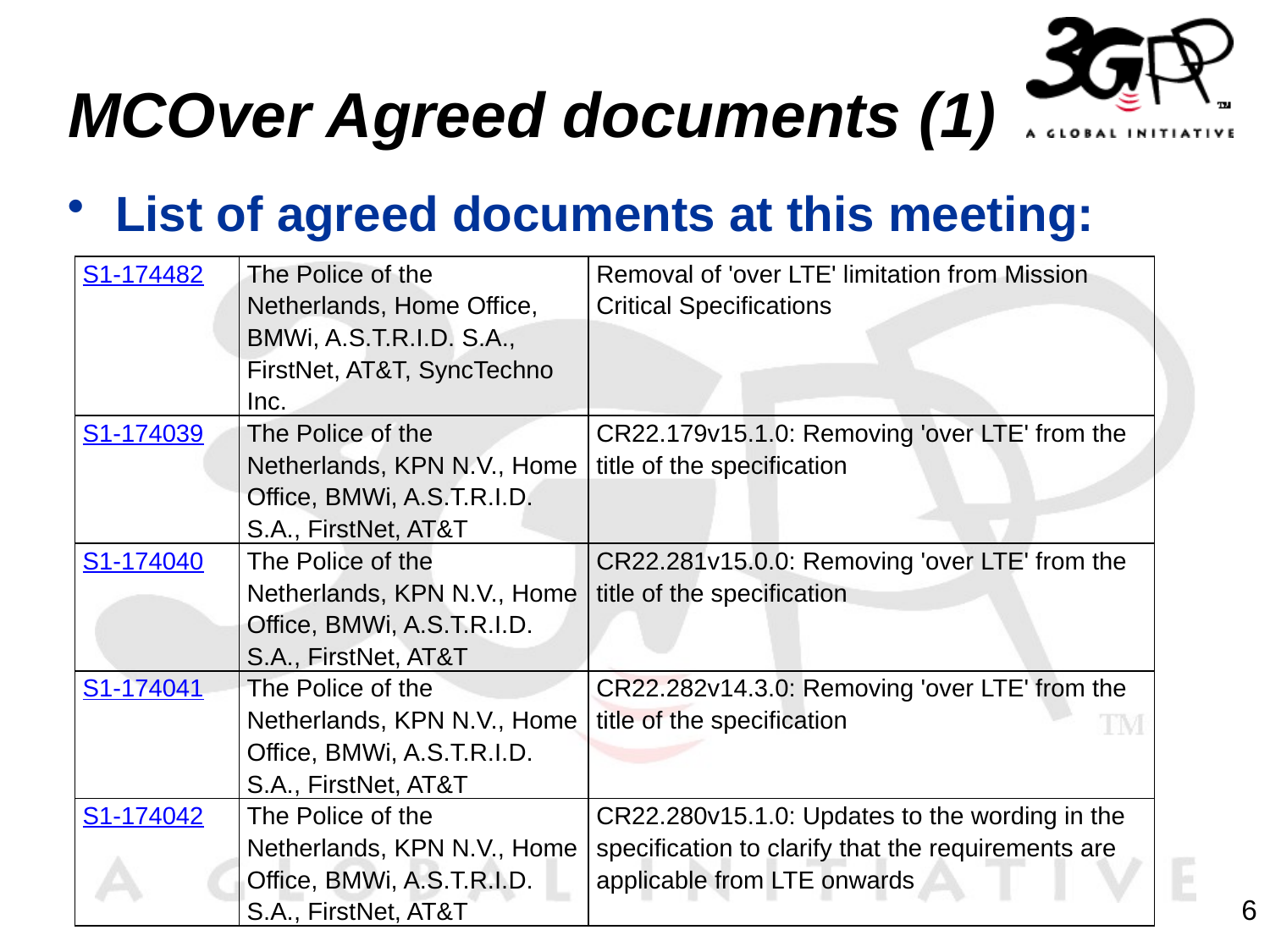

# MCOver Agreed documents (1)
List of agreed documents at this meeting:

| S1-174482 | The Police of the Netherlands, Home Office, BMWi, A.S.T.R.I.D. S.A., FirstNet, AT&T, SyncTechno Inc. | Removal of 'over LTE' limitation from Mission Critical Specifications |
| --- | --- | --- |
| S1-174039 | The Police of the Netherlands, KPN N.V., Home Office, BMWi, A.S.T.R.I.D. S.A., FirstNet, AT&T | CR22.179v15.1.0: Removing 'over LTE' from the title of the specification |
| S1-174040 | The Police of the Netherlands, KPN N.V., Home Office, BMWi, A.S.T.R.I.D. S.A., FirstNet, AT&T | CR22.281v15.0.0: Removing 'over LTE' from the title of the specification |
| S1-174041 | The Police of the Netherlands, KPN N.V., Home Office, BMWi, A.S.T.R.I.D. S.A., FirstNet, AT&T | CR22.282v14.3.0: Removing 'over LTE' from the title of the specification |
| S1-174042 | The Police of the Netherlands, KPN N.V., Home Office, BMWi, A.S.T.R.I.D. S.A., FirstNet, AT&T | CR22.280v15.1.0: Updates to the wording in the specification to clarify that the requirements are applicable from LTE onwards |
6